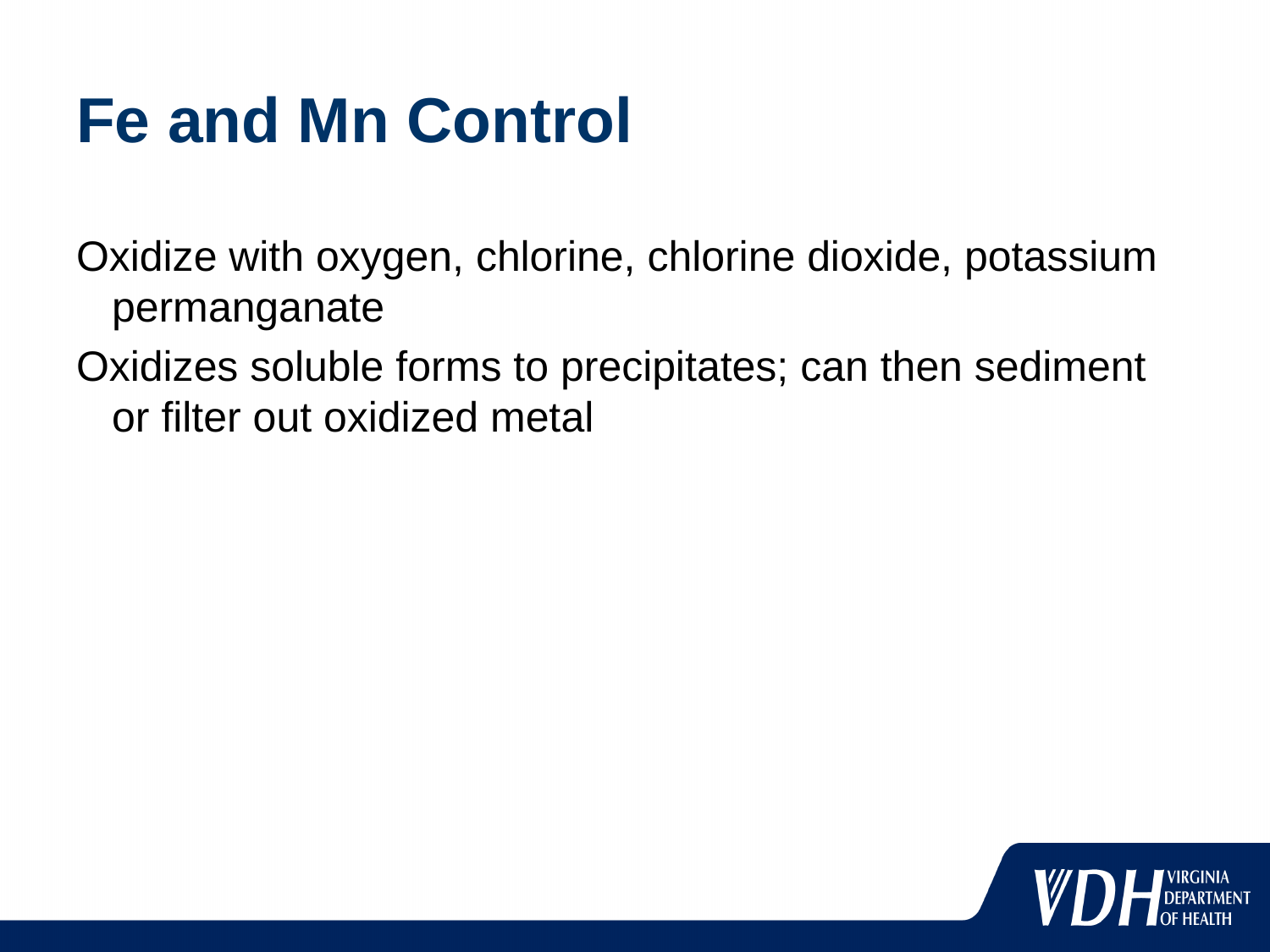

# Fe and Mn Control
Oxidize with oxygen, chlorine, chlorine dioxide, potassium permanganate
Oxidizes soluble forms to precipitates; can then sediment or filter out oxidized metal